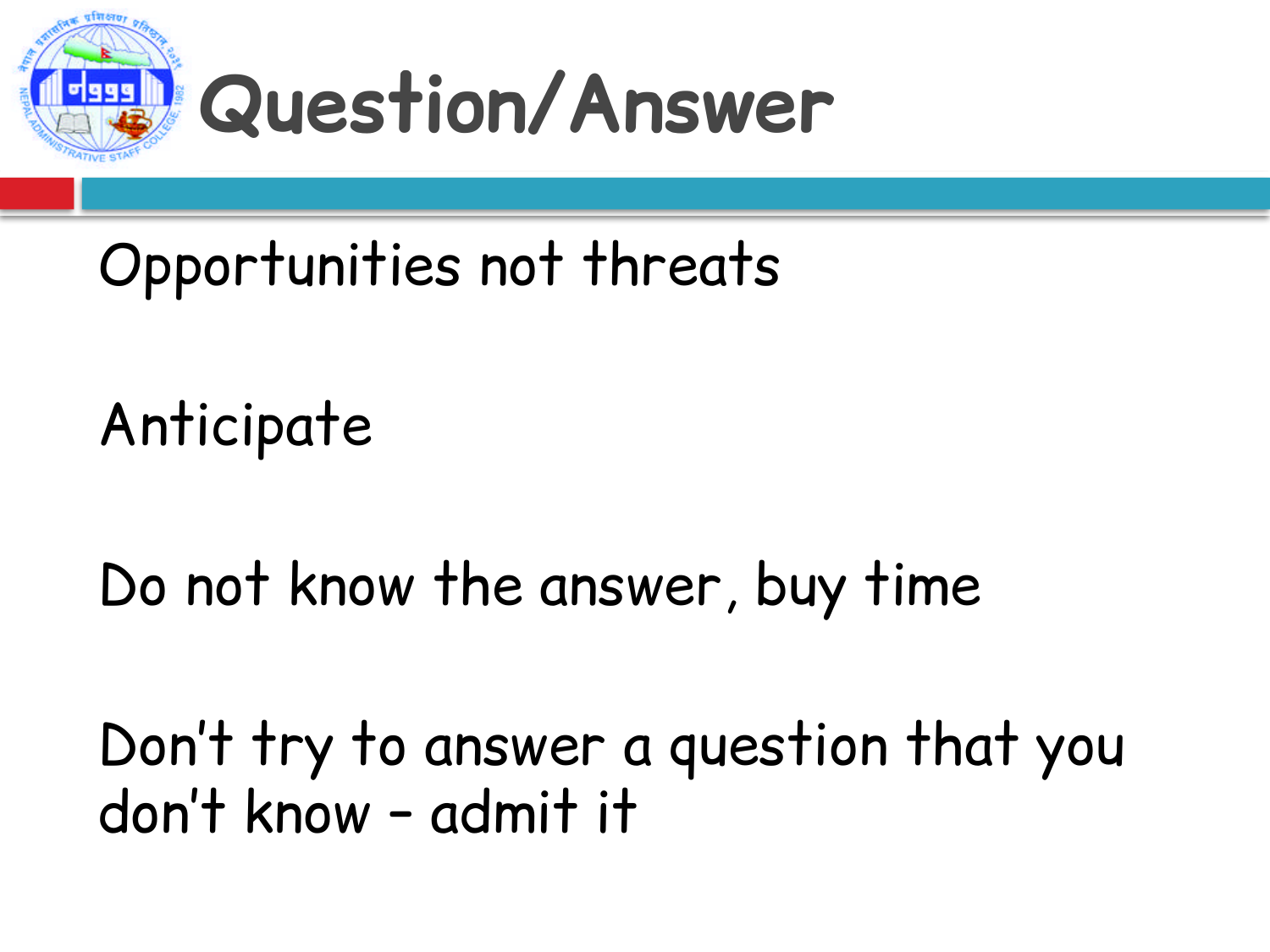

# Question/Answer
Opportunities not threats

Anticipate

Do not know the answer, buy time

Don’t try to answer a question that you don’t know – admit it